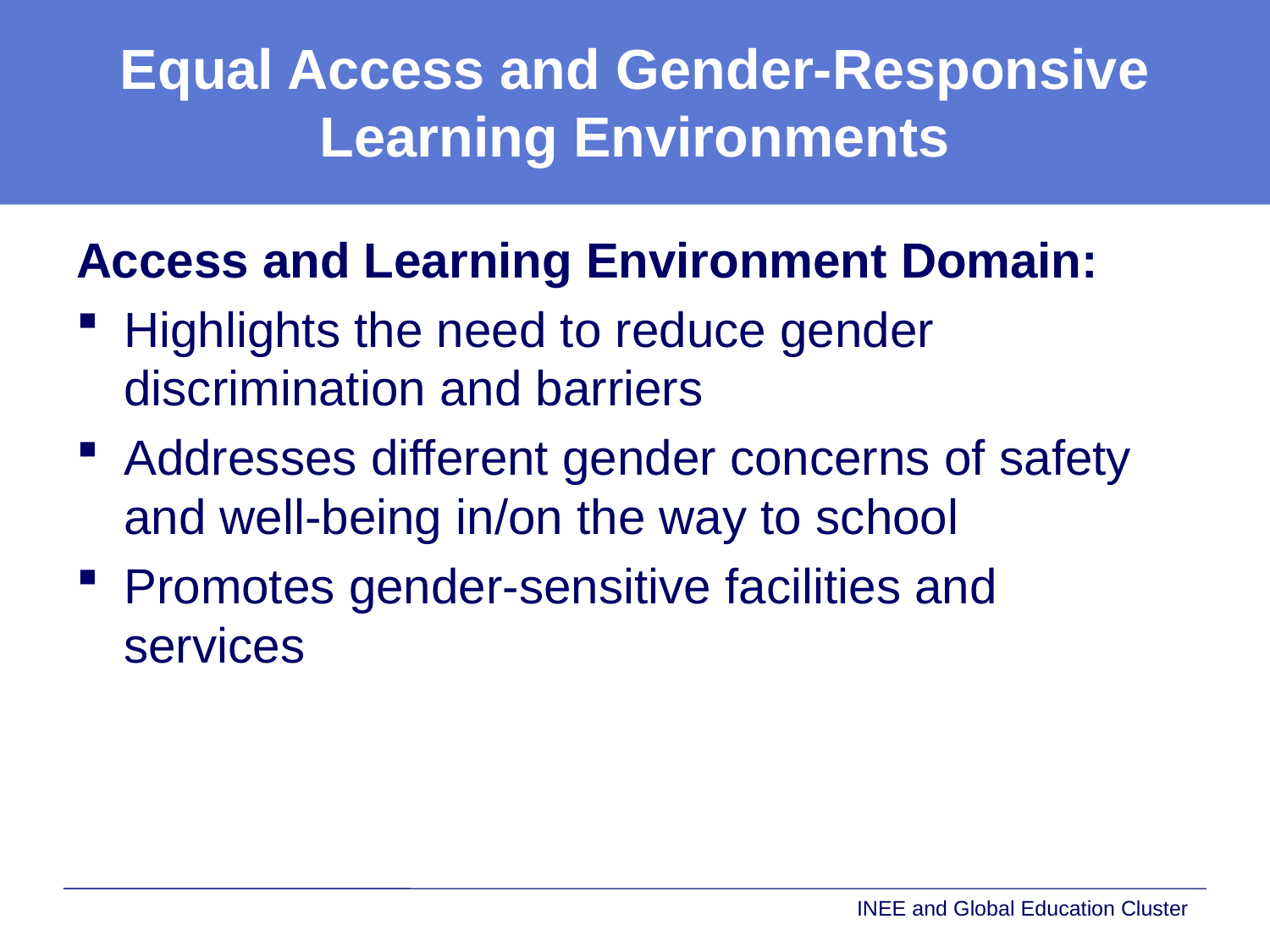

# Equal Access and Gender-Responsive Learning Environments
Access and Learning Environment Domain:
Highlights the need to reduce gender discrimination and barriers
Addresses different gender concerns of safety and well-being in/on the way to school
Promotes gender-sensitive facilities and services
INEE and Global Education Cluster